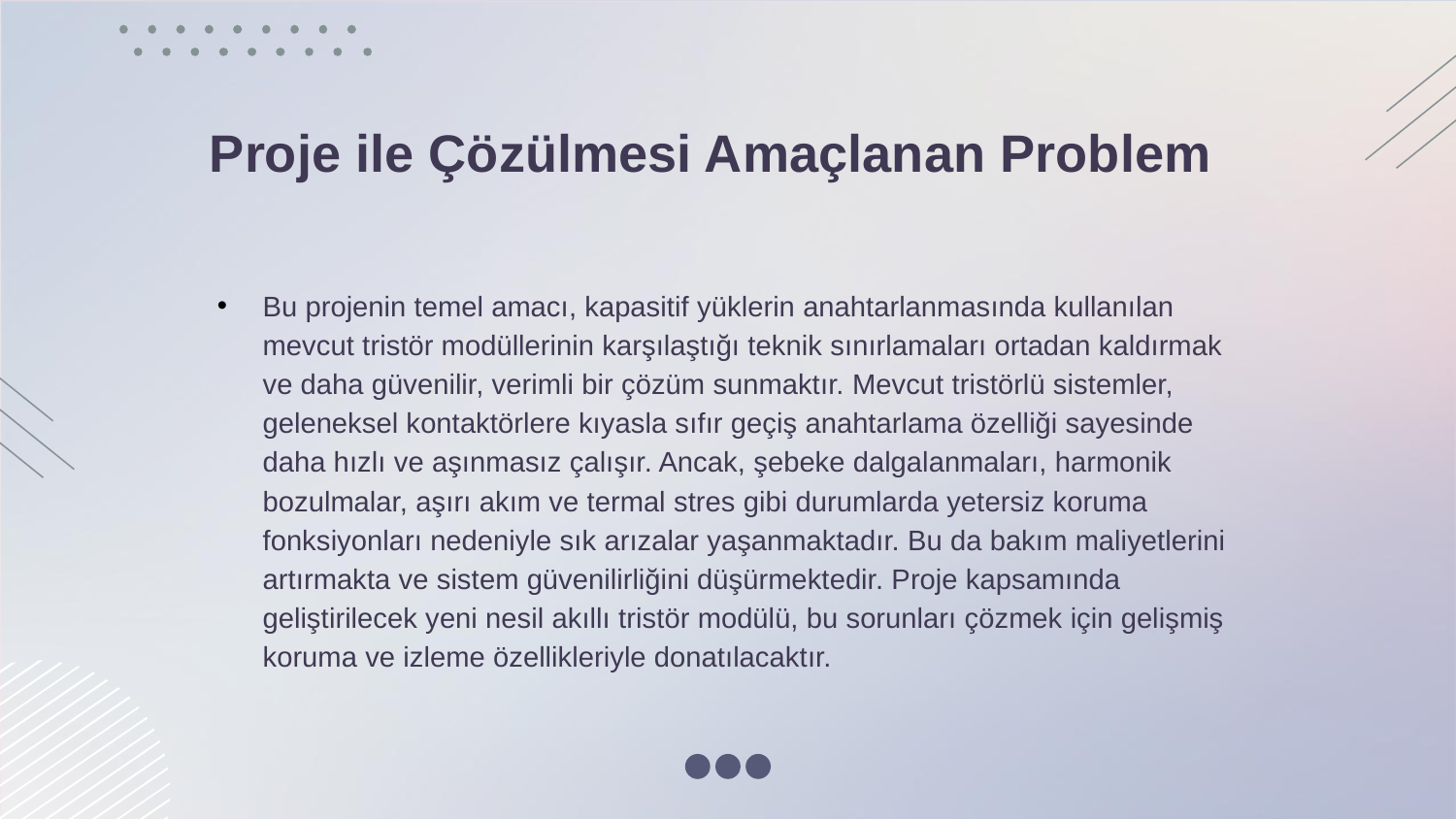

# Proje ile Çözülmesi Amaçlanan Problem
Bu projenin temel amacı, kapasitif yüklerin anahtarlanmasında kullanılan mevcut tristör modüllerinin karşılaştığı teknik sınırlamaları ortadan kaldırmak ve daha güvenilir, verimli bir çözüm sunmaktır. Mevcut tristörlü sistemler, geleneksel kontaktörlere kıyasla sıfır geçiş anahtarlama özelliği sayesinde daha hızlı ve aşınmasız çalışır. Ancak, şebeke dalgalanmaları, harmonik bozulmalar, aşırı akım ve termal stres gibi durumlarda yetersiz koruma fonksiyonları nedeniyle sık arızalar yaşanmaktadır. Bu da bakım maliyetlerini artırmakta ve sistem güvenilirliğini düşürmektedir. Proje kapsamında geliştirilecek yeni nesil akıllı tristör modülü, bu sorunları çözmek için gelişmiş koruma ve izleme özellikleriyle donatılacaktır.